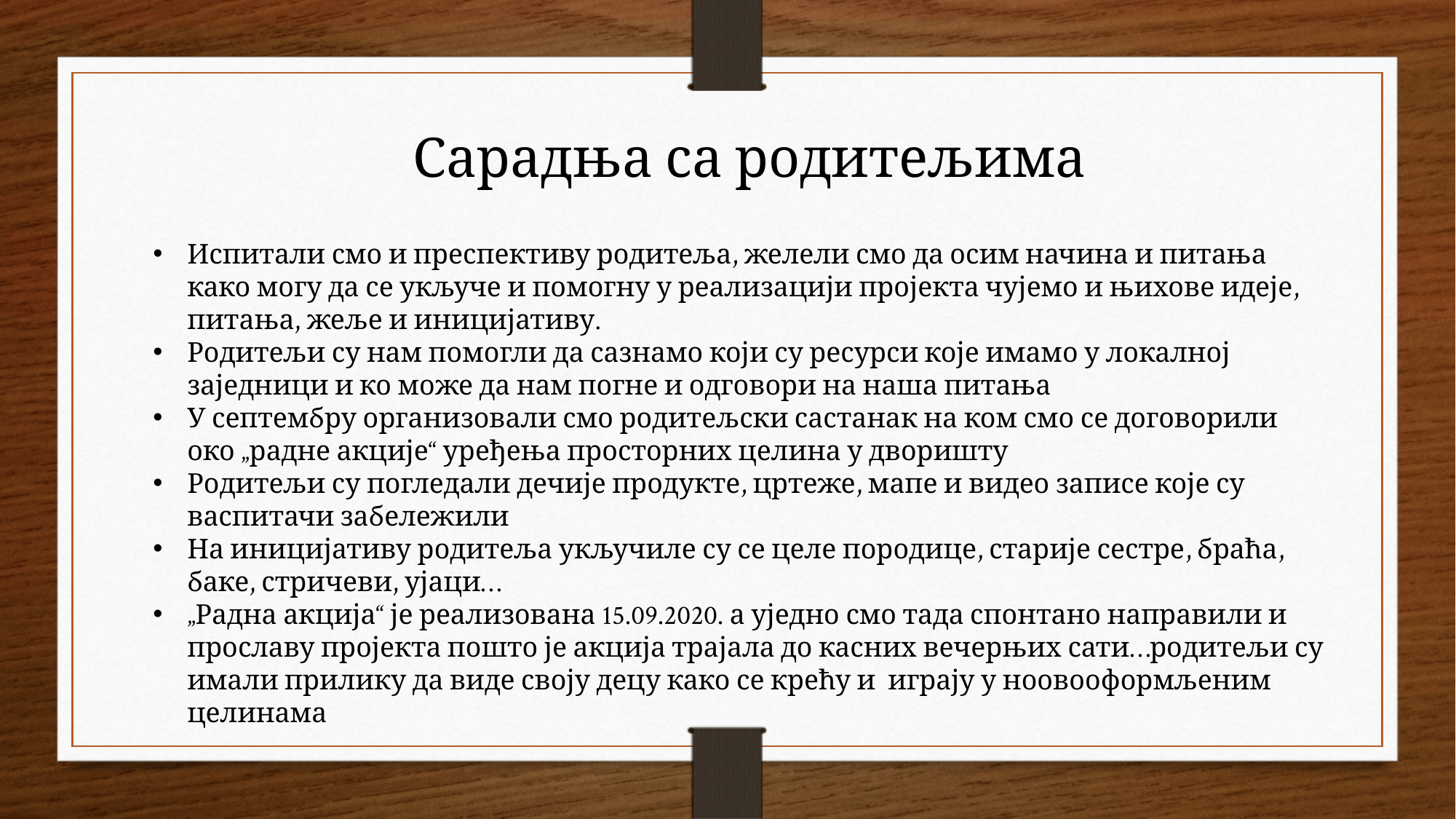

Сарадња са родитељима
Испитали смо и преспективу родитеља, желели смо да осим начина и питања како могу да се укључе и помогну у реализацији пројекта чујемо и њихове идеје, питања, жеље и иницијативу.
Родитељи су нам помогли да сазнамо који су ресурси које имамо у локалној заједници и ко може да нам погне и одговори на наша питања
У септембру организовали смо родитељски састанак на ком смо се договорили око „радне акције“ уређења просторних целина у дворишту
Родитељи су погледали дечије продукте, цртеже, мапе и видео записе које су васпитачи забележили
На иницијативу родитеља укључиле су се целе породице, старије сестре, браћа, баке, стричеви, ујаци…
„Радна акција“ је реализована 15.09.2020. а уједно смо тада спонтано направили и прославу пројекта пошто је акција трајала до касних вечерњих сати…родитељи су имали прилику да виде своју децу како се крећу и  играју у ноовооформљеним целинама